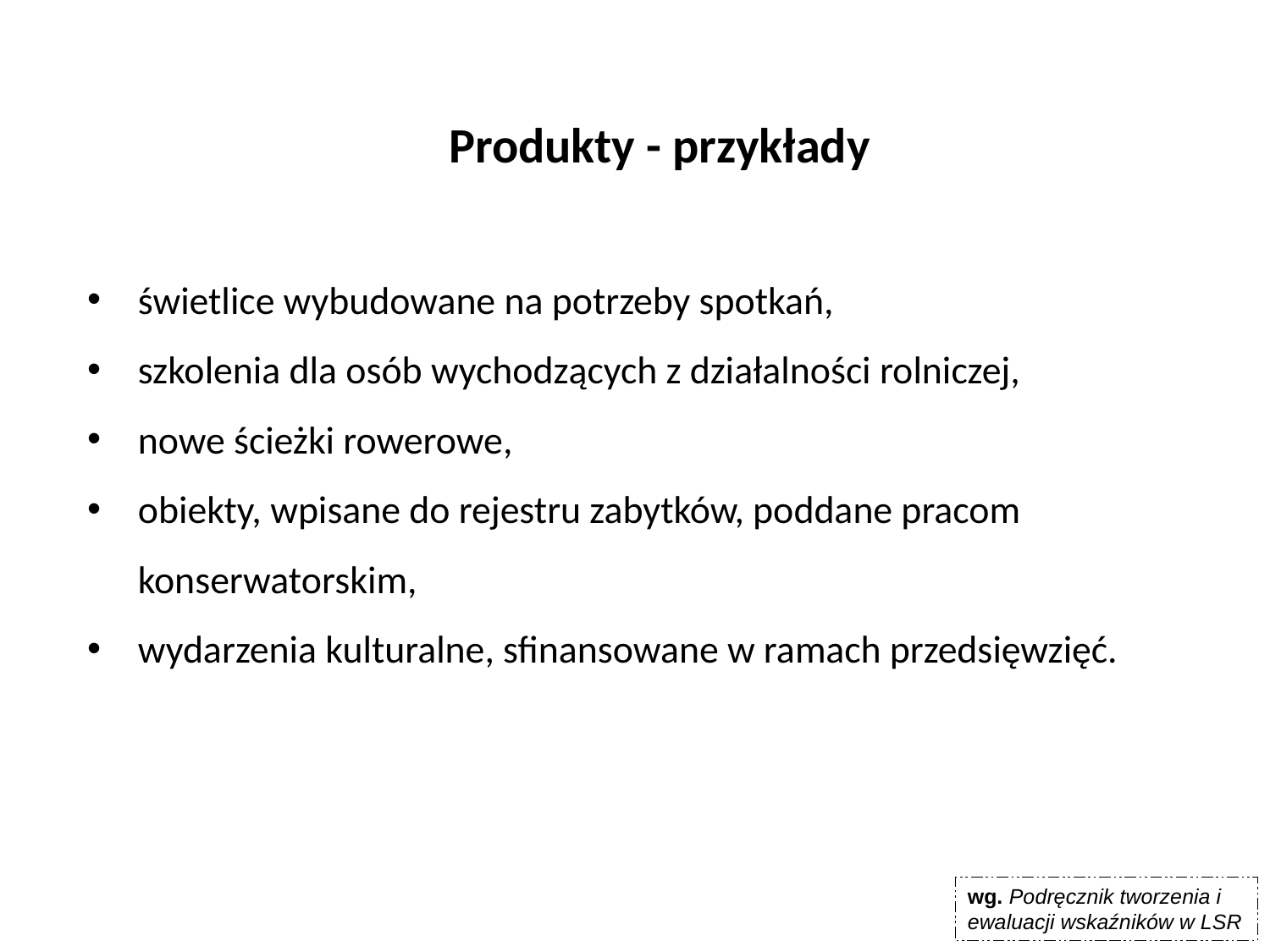

Produkty - przykłady
świetlice wybudowane na potrzeby spotkań,
szkolenia dla osób wychodzących z działalności rolniczej,
nowe ścieżki rowerowe,
obiekty, wpisane do rejestru zabytków, poddane pracom konserwatorskim,
wydarzenia kulturalne, sfinansowane w ramach przedsięwzięć.

wg. Podręcznik tworzenia i ewaluacji wskaźników w LSR